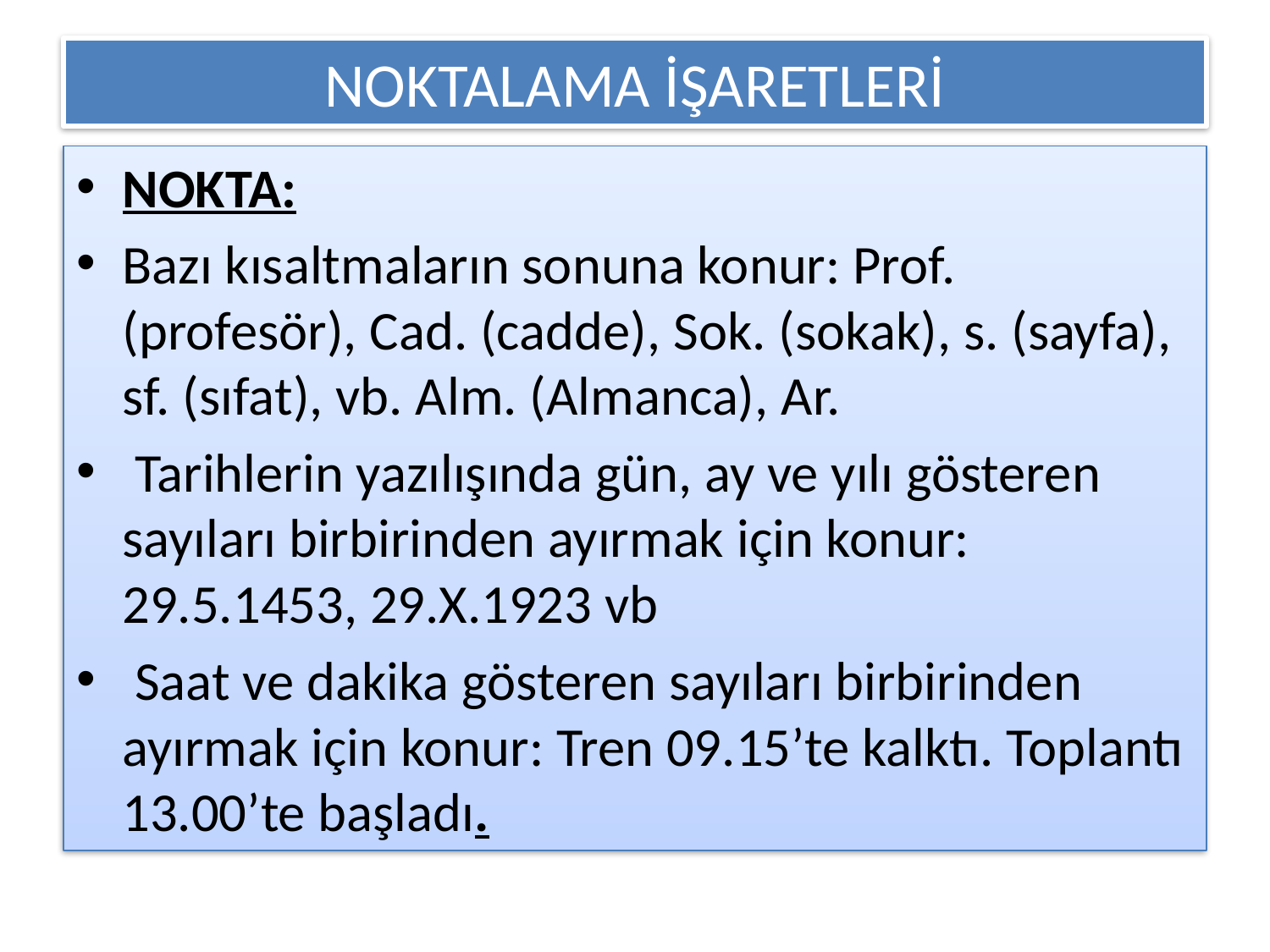

# NOKTALAMA İŞARETLERİ
NOKTA:
Bazı kısaltmaların sonuna konur: Prof. (profesör), Cad. (cadde), Sok. (sokak), s. (sayfa), sf. (sıfat), vb. Alm. (Almanca), Ar.
 Tarihlerin yazılışında gün, ay ve yılı gösteren sayıları birbirinden ayırmak için konur: 29.5.1453, 29.X.1923 vb
 Saat ve dakika gösteren sayıları birbirinden ayırmak için konur: Tren 09.15’te kalktı. Toplantı 13.00’te başladı.